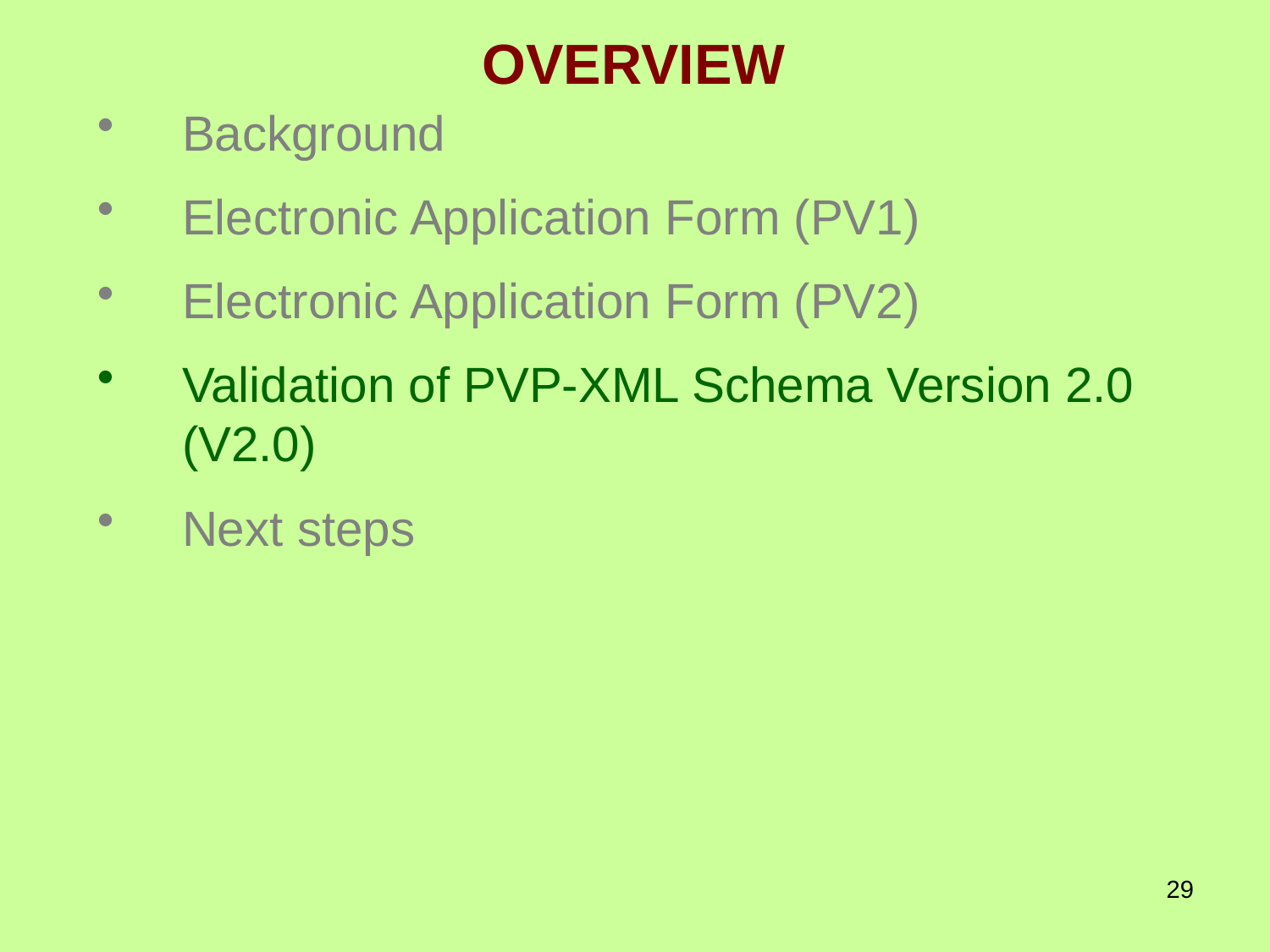

OVERVIEW
Background
Electronic Application Form (PV1)
Electronic Application Form (PV2)
Validation of PVP-XML Schema Version 2.0 (V2.0)
Next steps

29